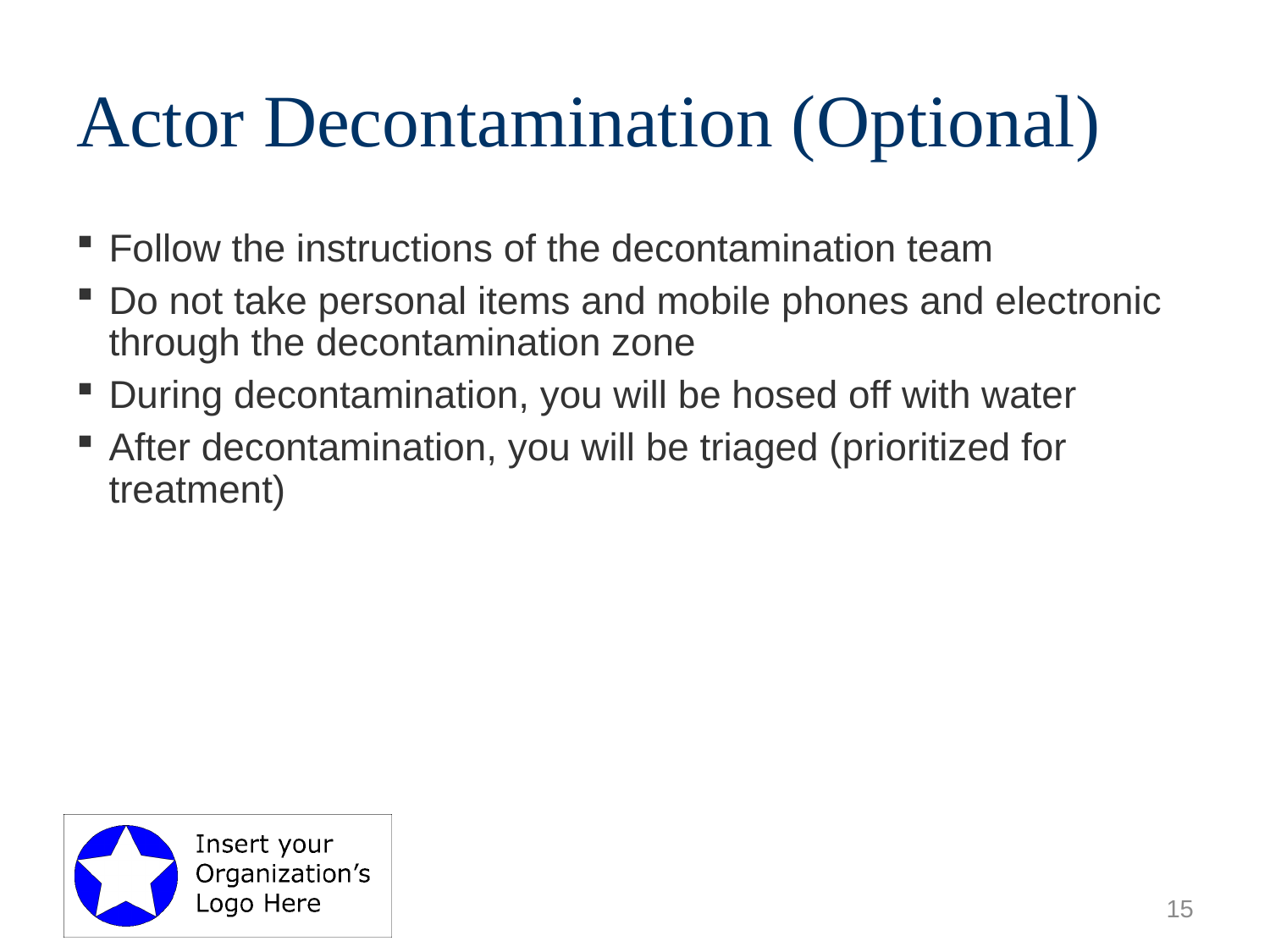

# Actor Decontamination (Optional)
Follow the instructions of the decontamination team
Do not take personal items and mobile phones and electronic through the decontamination zone
During decontamination, you will be hosed off with water
After decontamination, you will be triaged (prioritized for treatment)
15